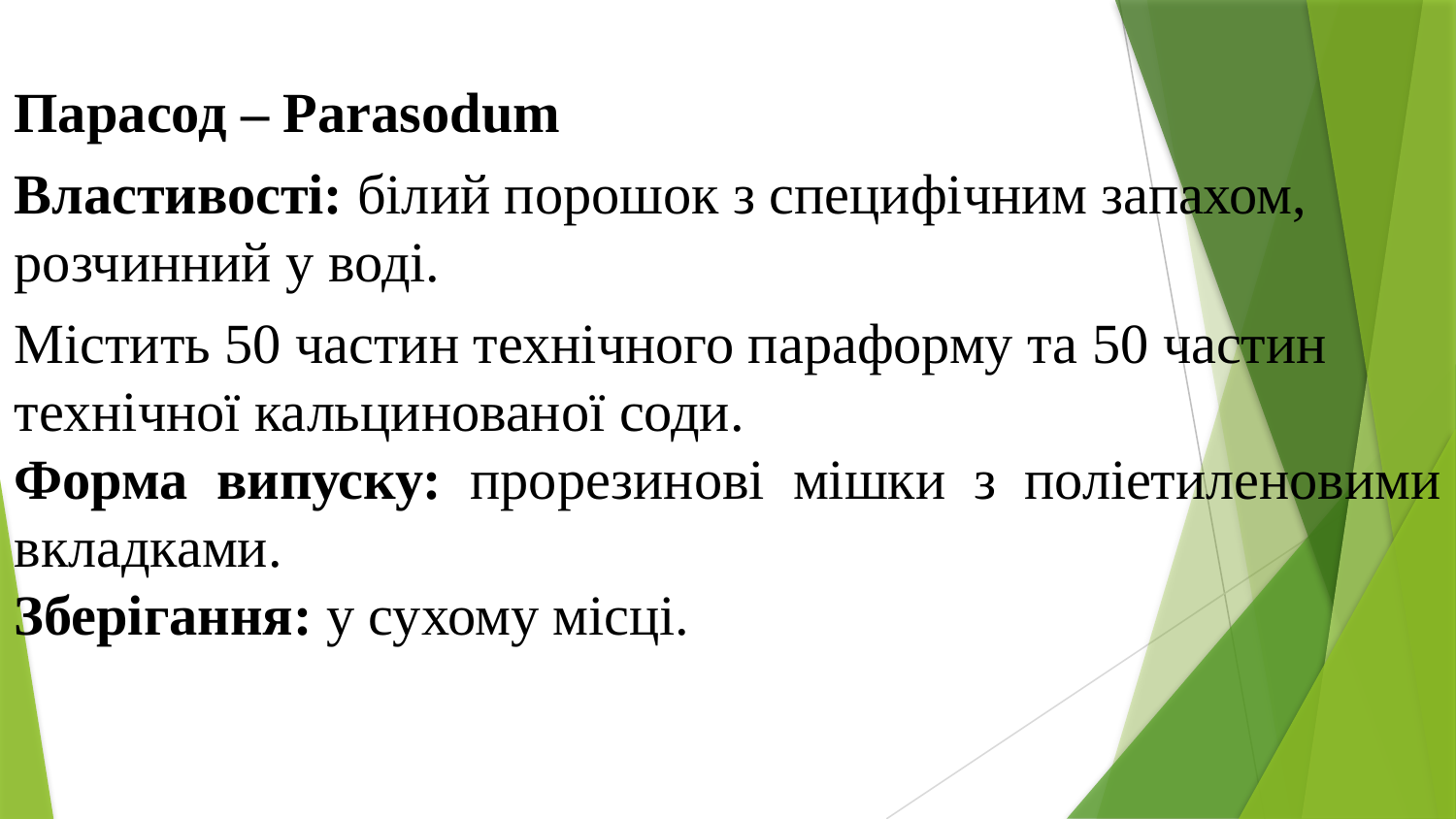

Парасод – Раrasodum
Властивості: білий порошок з специфічним запахом, розчинний у воді.
Містить 50 частин технічного параформу та 50 частин технічної кальцинованої соди.
Форма випуску: прорезинові мішки з поліетиленовими вкладками.
Зберігання: у сухому місці.